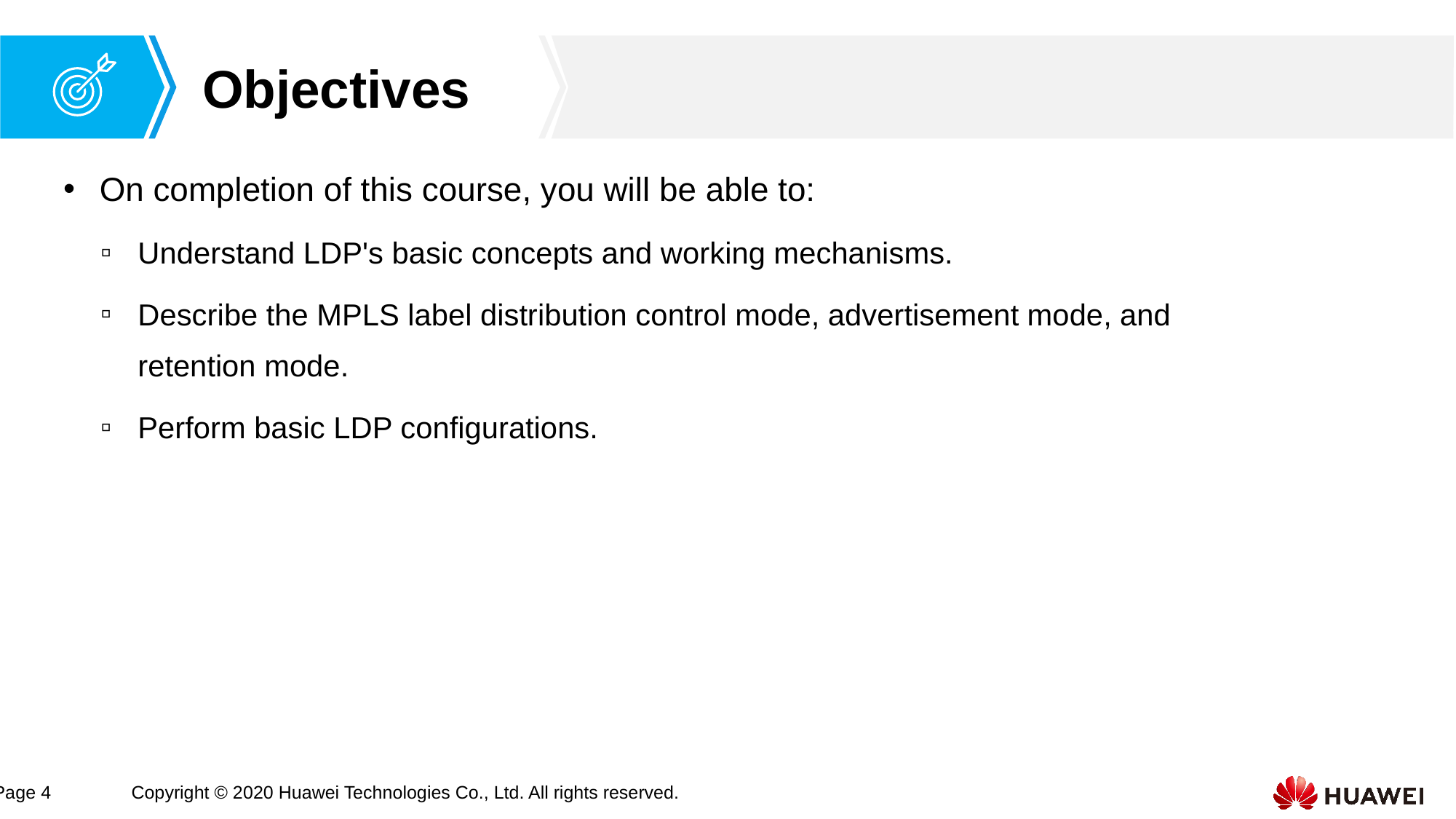

On completion of this course, you will be able to:
Understand LDP's basic concepts and working mechanisms.
Describe the MPLS label distribution control mode, advertisement mode, and retention mode.
Perform basic LDP configurations.